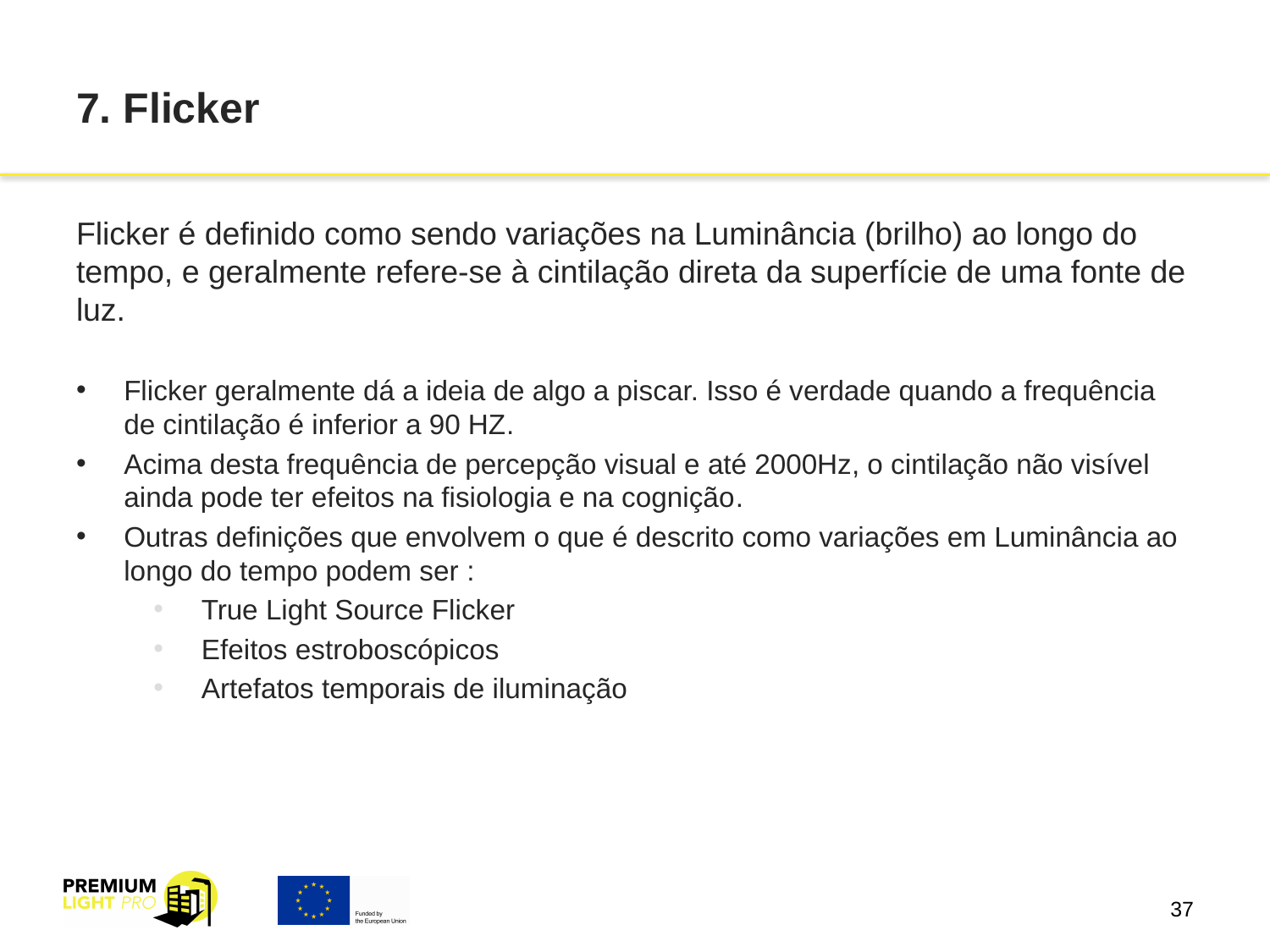

# 7. Flicker
Flicker é definido como sendo variações na Luminância (brilho) ao longo do tempo, e geralmente refere-se à cintilação direta da superfície de uma fonte de luz.

Flicker geralmente dá a ideia de algo a piscar. Isso é verdade quando a frequência de cintilação é inferior a 90 HZ.
Acima desta frequência de percepção visual e até 2000Hz, o cintilação não visível ainda pode ter efeitos na fisiologia e na cognição.
Outras definições que envolvem o que é descrito como variações em Luminância ao longo do tempo podem ser :
True Light Source Flicker
Efeitos estroboscópicos
Artefatos temporais de iluminação